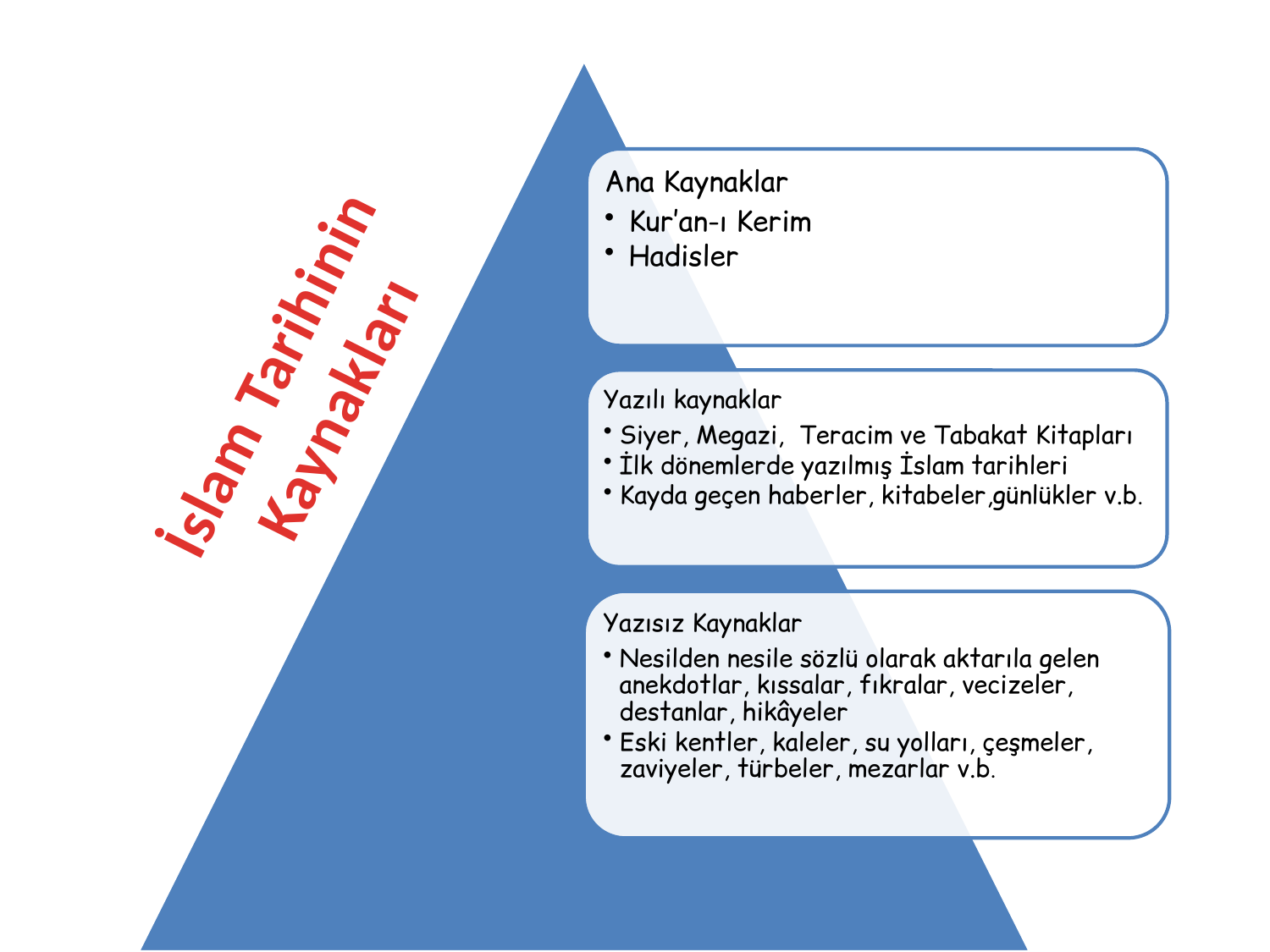

Ana Kaynaklar
Kur’an-ı Kerim
Hadisler
Yazılı kaynaklar
Siyer, Megazi,  Teracim ve Tabakat Kitapları
İlk dönemlerde yazılmış İslam tarihleri
Kayda geçen haberler, kitabeler,günlükler v.b.
Yazısız Kaynaklar
Nesilden nesile sözlü olarak aktarıla gelen anekdotlar, kıssalar, fıkralar, vecizeler, destanlar, hikâyeler
Eski kentler, kaleler, su yolları, çeşmeler, zaviyeler, türbeler, mezarlar v.b.
İslam Tarihinin Kaynakları